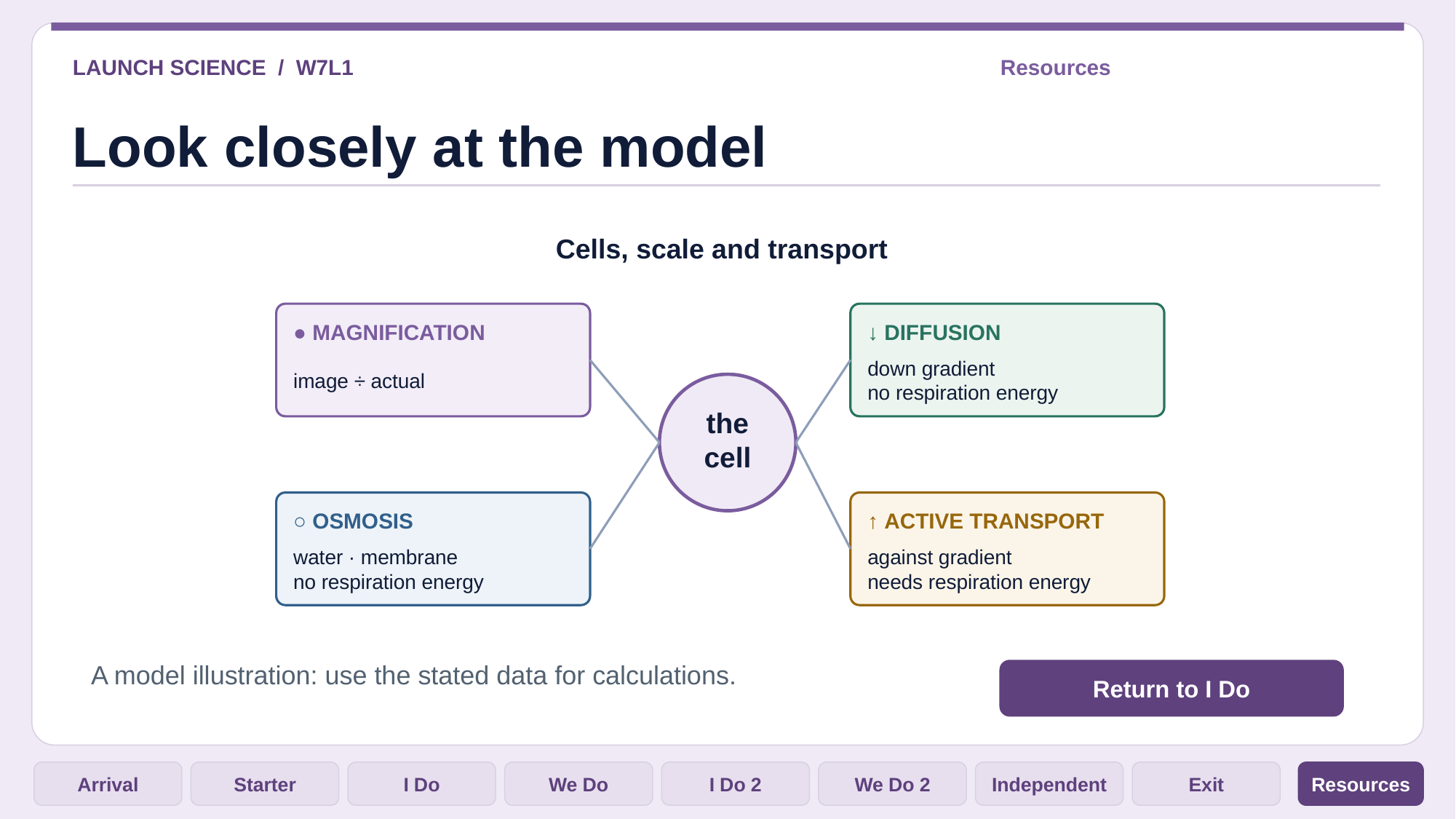

LAUNCH SCIENCE  /  W7L1
Resources
Look closely at the model

Cells, scale and transport

● MAGNIFICATION
↓ DIFFUSION
image ÷ actual
down gradient
no respiration energy

the
cell

○ OSMOSIS
↑ ACTIVE TRANSPORT
water · membrane
no respiration energy
against gradient
needs respiration energy
A model illustration: use the stated data for calculations.
Return to I Do
Arrival
Starter
I Do
We Do
I Do 2
We Do 2
Independent
Exit
Resources